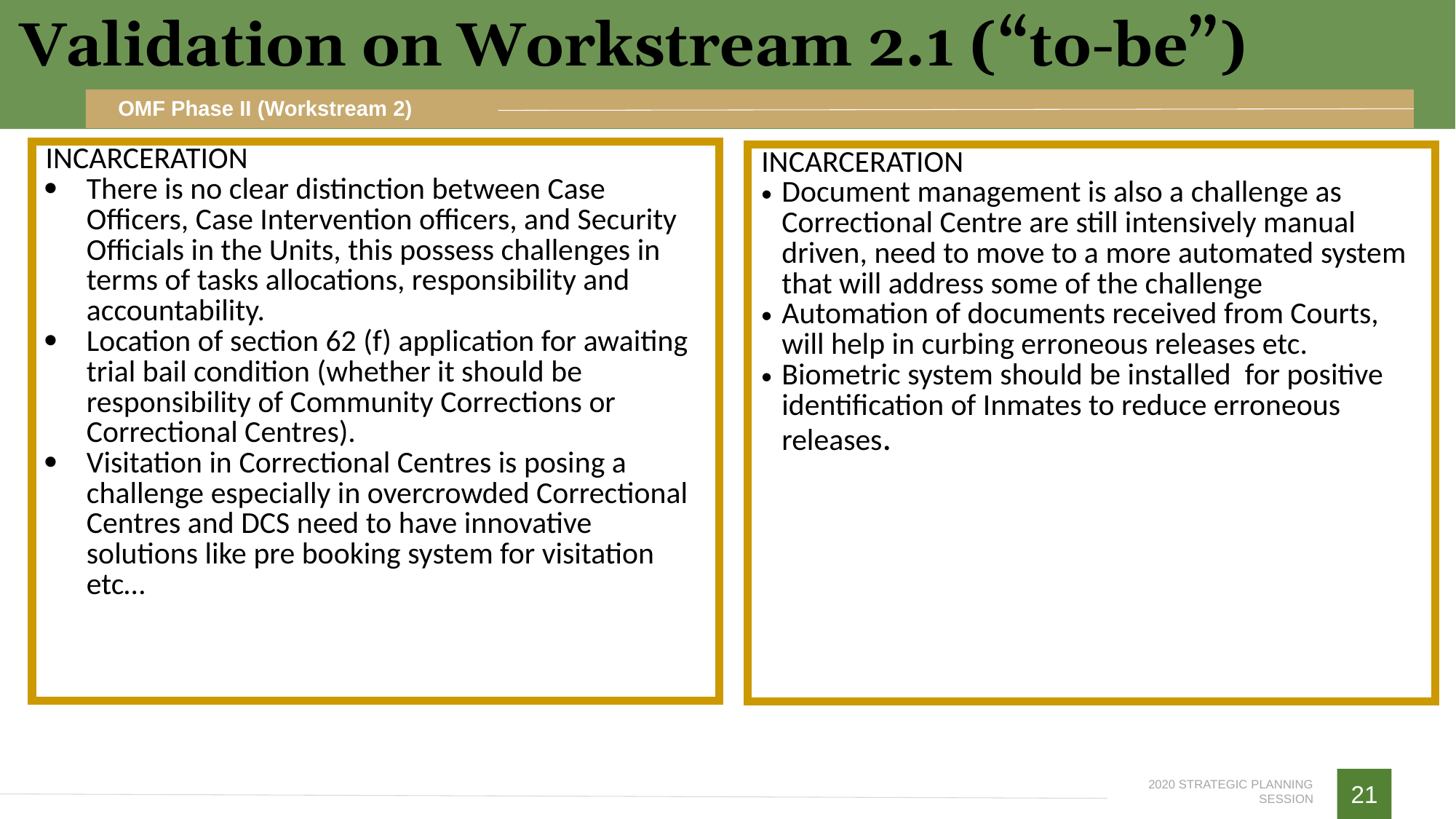

Validation on Workstream 2.1 (“to-be”)
OMF Phase II (Workstream 2)
| INCARCERATION There is no clear distinction between Case Officers, Case Intervention officers, and Security Officials in the Units, this possess challenges in terms of tasks allocations, responsibility and accountability. Location of section 62 (f) application for awaiting trial bail condition (whether it should be responsibility of Community Corrections or Correctional Centres). Visitation in Correctional Centres is posing a challenge especially in overcrowded Correctional Centres and DCS need to have innovative solutions like pre booking system for visitation etc… |
| --- |
| INCARCERATION Document management is also a challenge as Correctional Centre are still intensively manual driven, need to move to a more automated system that will address some of the challenge Automation of documents received from Courts, will help in curbing erroneous releases etc. Biometric system should be installed for positive identification of Inmates to reduce erroneous releases. |
| --- |